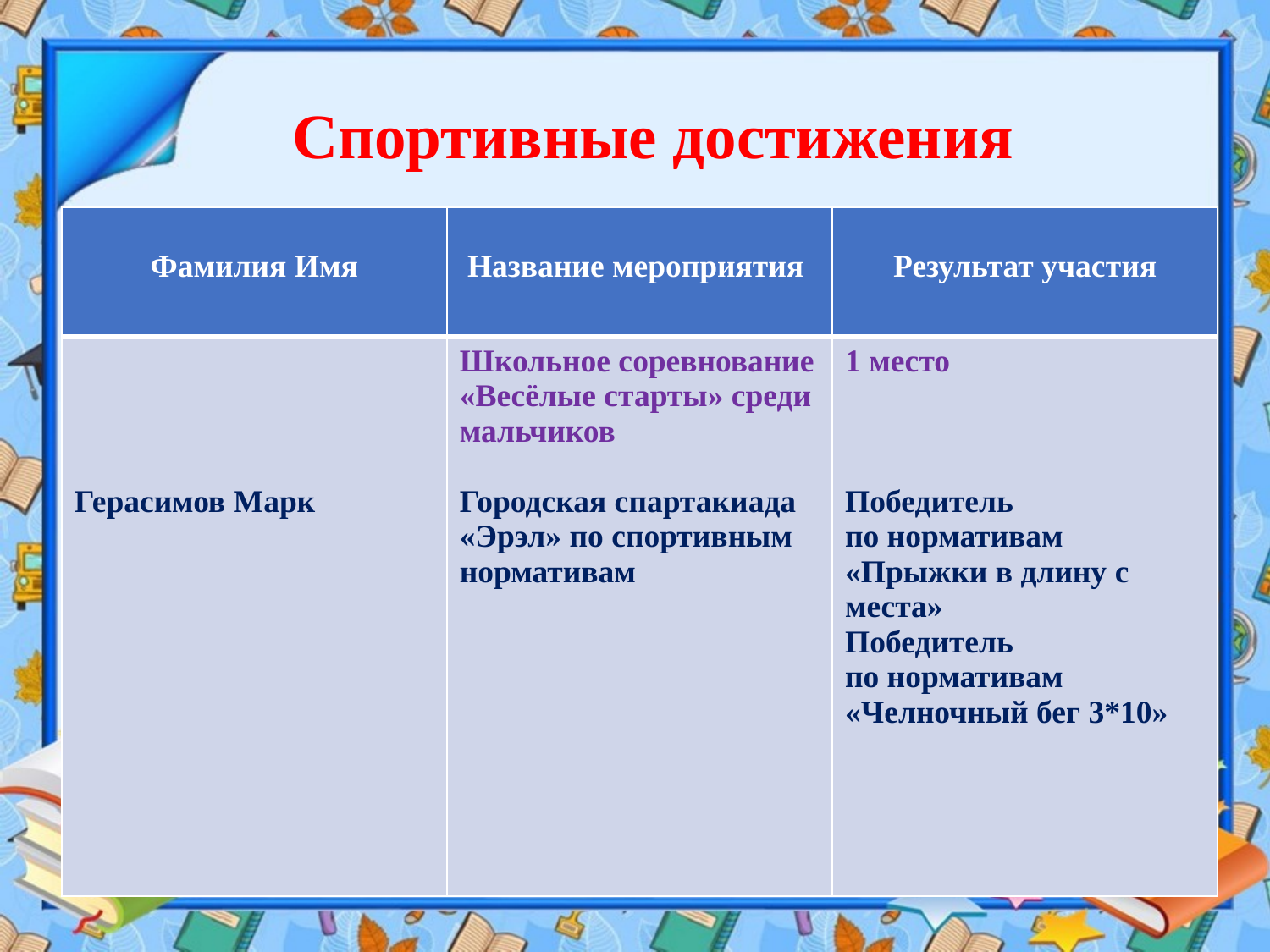

# Спортивные достижения

| Фамилия Имя | Название мероприятия | Результат участия |
| --- | --- | --- |
| Герасимов Марк | Школьное соревнование «Весёлые старты» среди мальчиков Городская спартакиада «Эрэл» по спортивным нормативам | 1 место Победитель по нормативам «Прыжки в длину с места» Победитель по нормативам «Челночный бег 3\*10» |